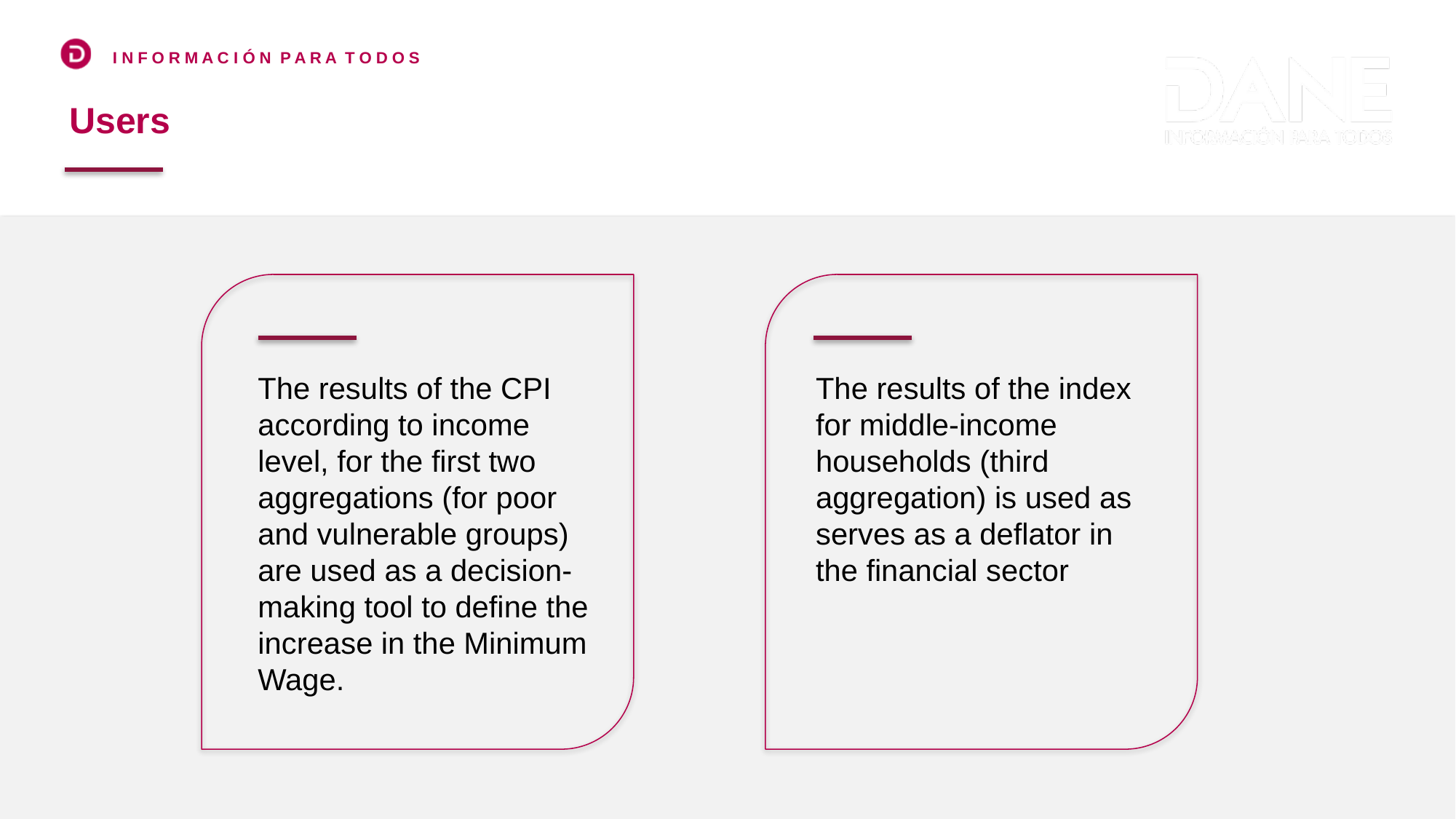

Users

The results of the CPI according to income level, for the first two aggregations (for poor and vulnerable groups) are used as a decision-making tool to define the increase in the Minimum Wage.
The results of the index for middle-income households (third aggregation) is used as serves as a deflator in the financial sector